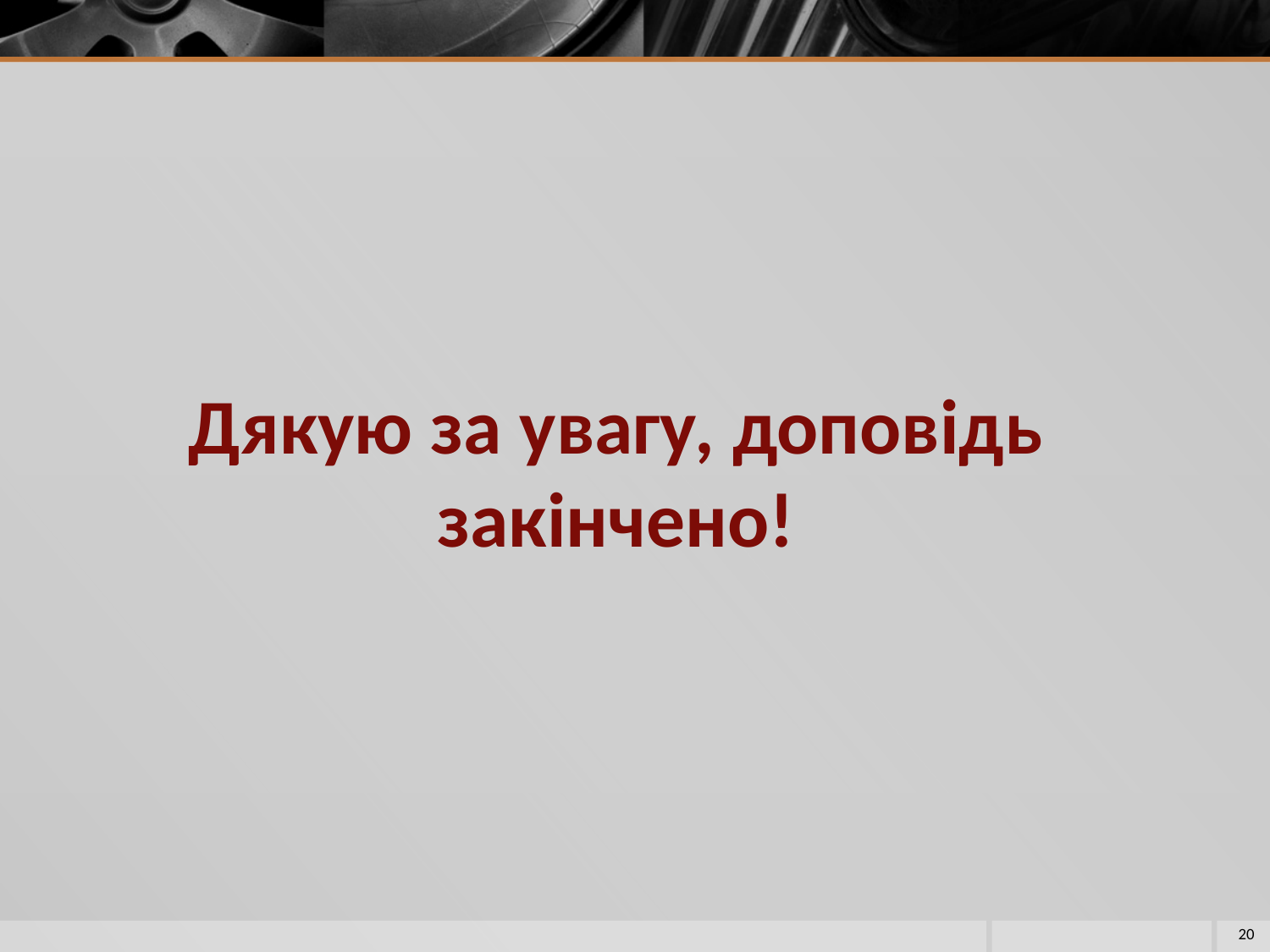

# Дякую за увагу, доповідь закінчено!
20